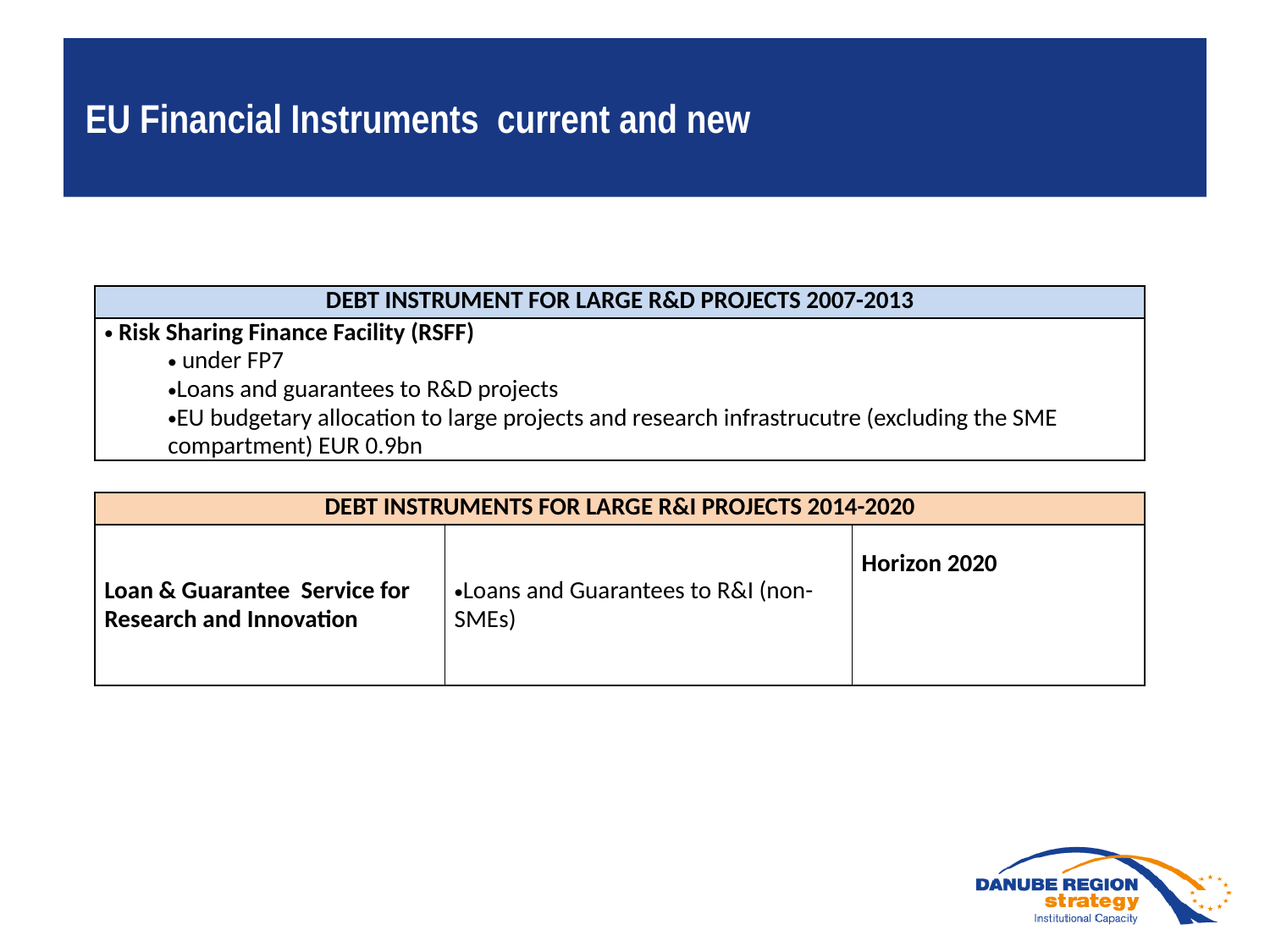

# EU Financial Instruments  current and new
| DEBT INSTRUMENT FOR LARGE R&D PROJECTS 2007-2013 |  |  |
| --- | --- | --- |
| Risk Sharing Finance Facility (RSFF) under FP7 Loans and guarantees to R&D projects EU budgetary allocation to large projects and research infrastrucutre (excluding the SME compartment) EUR 0.9bn |  |  |
|  |  |  |
| DEBT INSTRUMENTS FOR LARGE R&I PROJECTS 2014-2020 |  |  |
| Loan & Guarantee Service for Research and Innovation | Loans and Guarantees to R&I (non-SMEs) | Horizon 2020 |